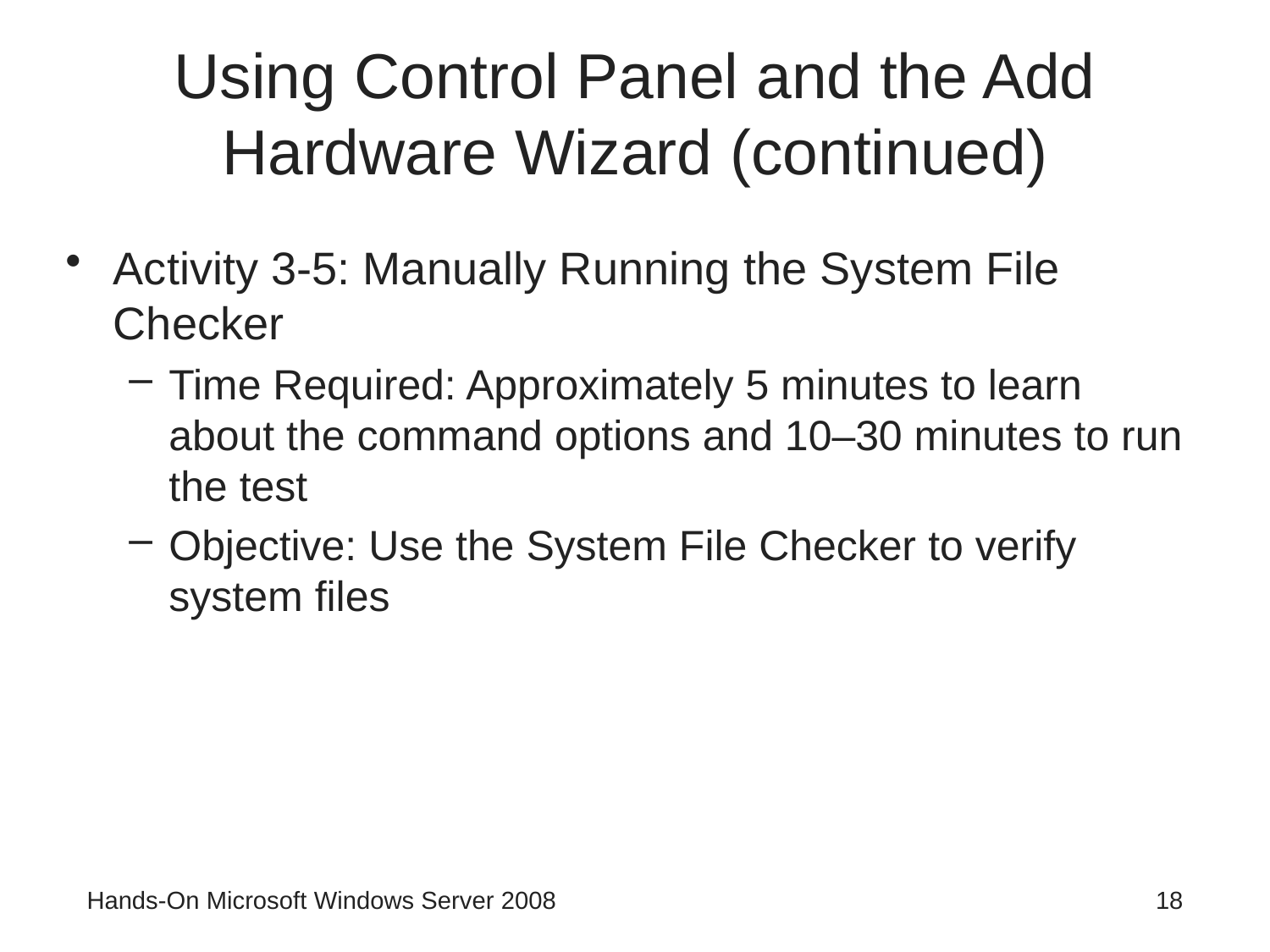

# Using Control Panel and the Add Hardware Wizard (continued)
Activity 3-5: Manually Running the System File Checker
Time Required: Approximately 5 minutes to learn about the command options and 10–30 minutes to run the test
Objective: Use the System File Checker to verify system files
Hands-On Microsoft Windows Server 2008
18